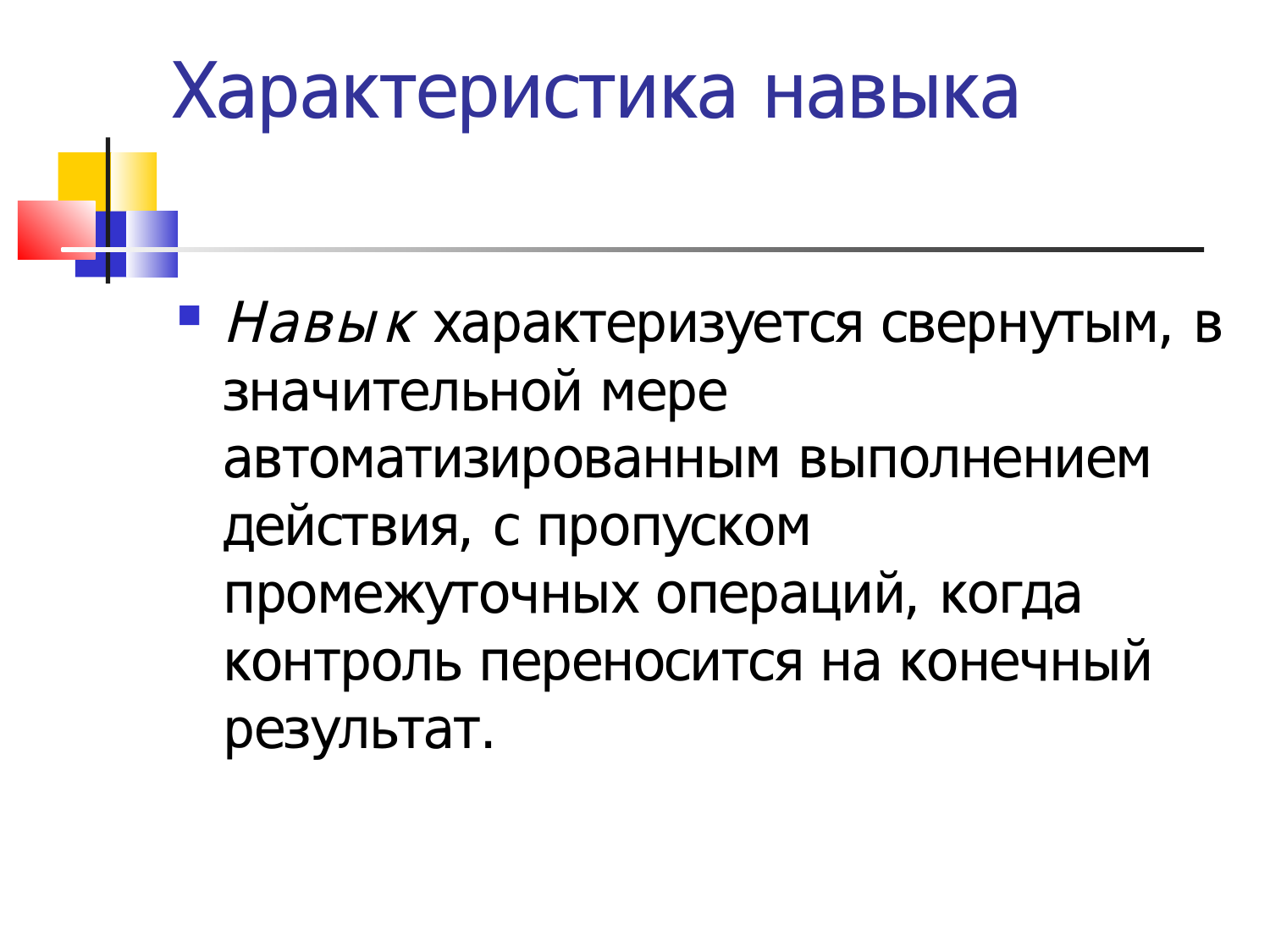

Характеристика навыка
Навык характеризуется свернутым, в значительной мере автоматизированным выполнением действия, с пропуском промежуточных операций, когда контроль переносится на конечный результат.